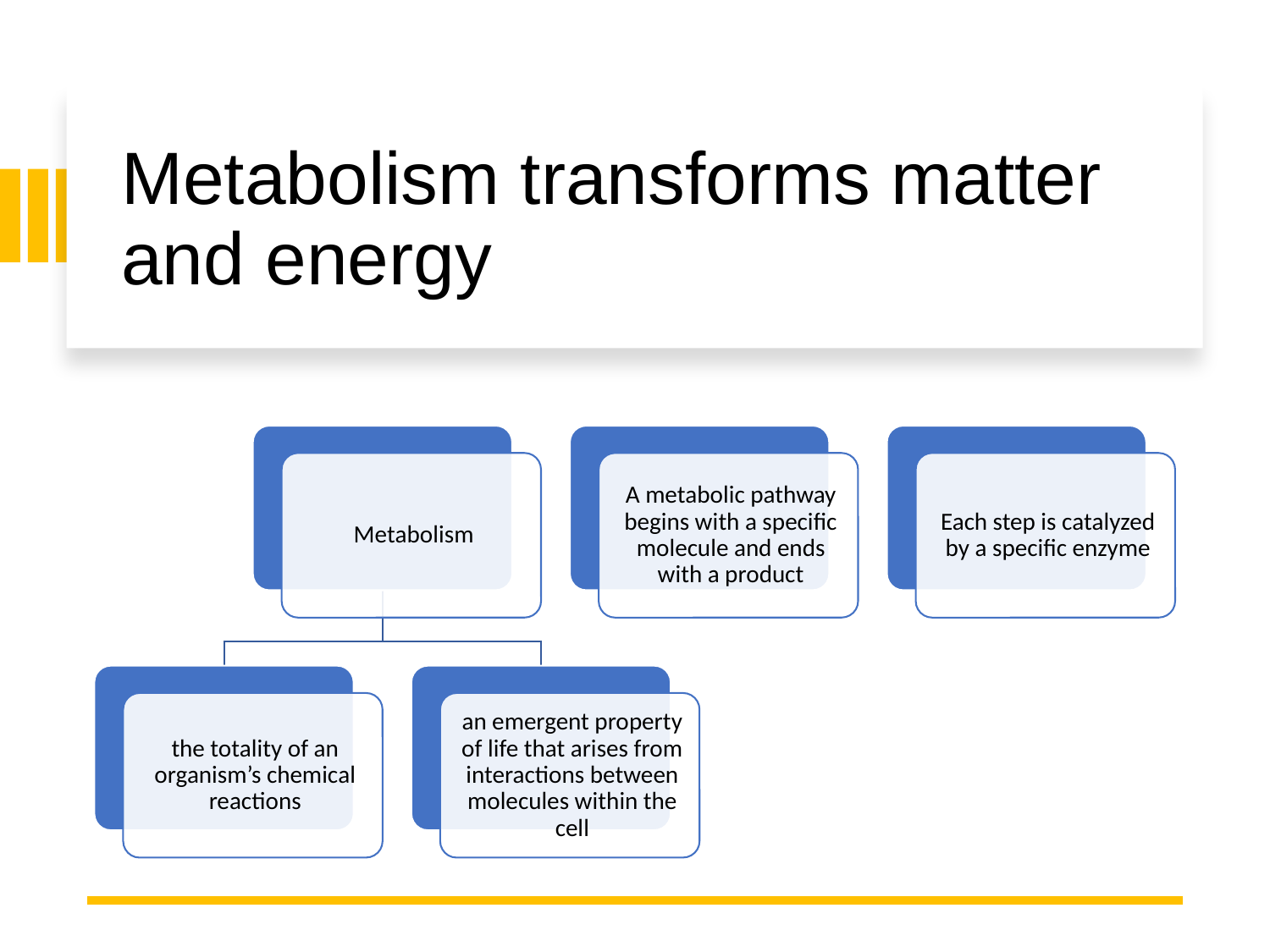

# Metabolism transforms matter and energy

Metabolism
the totality of an organism’s chemical reactions
an emergent property of life that arises from interactions between molecules within the cell
A metabolic pathway begins with a specific molecule and ends with a product
Each step is catalyzed by a specific enzyme